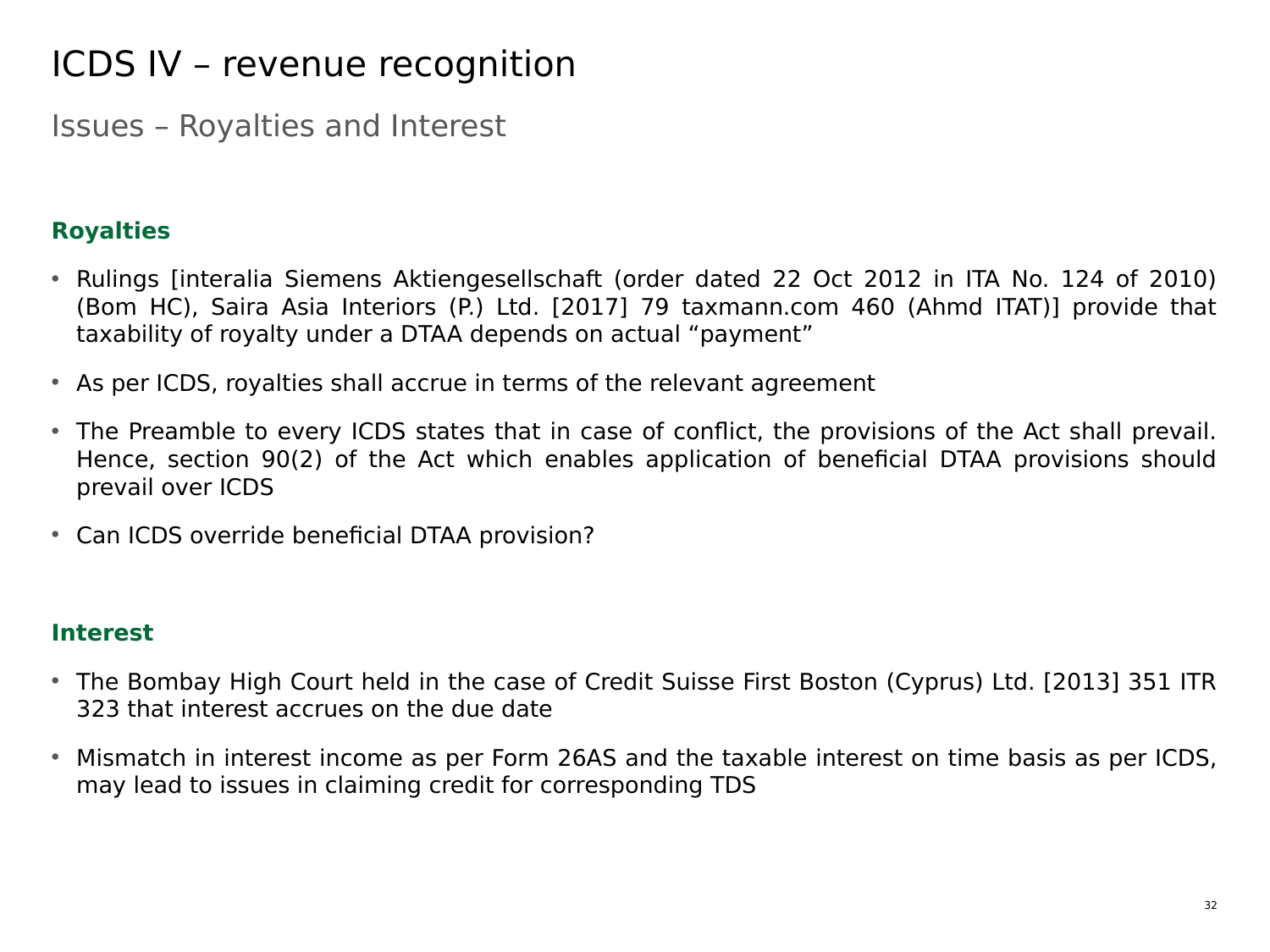

# ICDS IV – revenue recognition
Issues – Royalties and Interest
Royalties
Rulings [interalia Siemens Aktiengesellschaft (order dated 22 Oct 2012 in ITA No. 124 of 2010)(Bom HC), Saira Asia Interiors (P.) Ltd. [2017] 79 taxmann.com 460 (Ahmd ITAT)] provide that taxability of royalty under a DTAA depends on actual “payment”
As per ICDS, royalties shall accrue in terms of the relevant agreement
The Preamble to every ICDS states that in case of conflict, the provisions of the Act shall prevail. Hence, section 90(2) of the Act which enables application of beneficial DTAA provisions should prevail over ICDS
Can ICDS override beneficial DTAA provision?

Interest
The Bombay High Court held in the case of Credit Suisse First Boston (Cyprus) Ltd. [2013] 351 ITR 323 that interest accrues on the due date
Mismatch in interest income as per Form 26AS and the taxable interest on time basis as per ICDS, may lead to issues in claiming credit for corresponding TDS